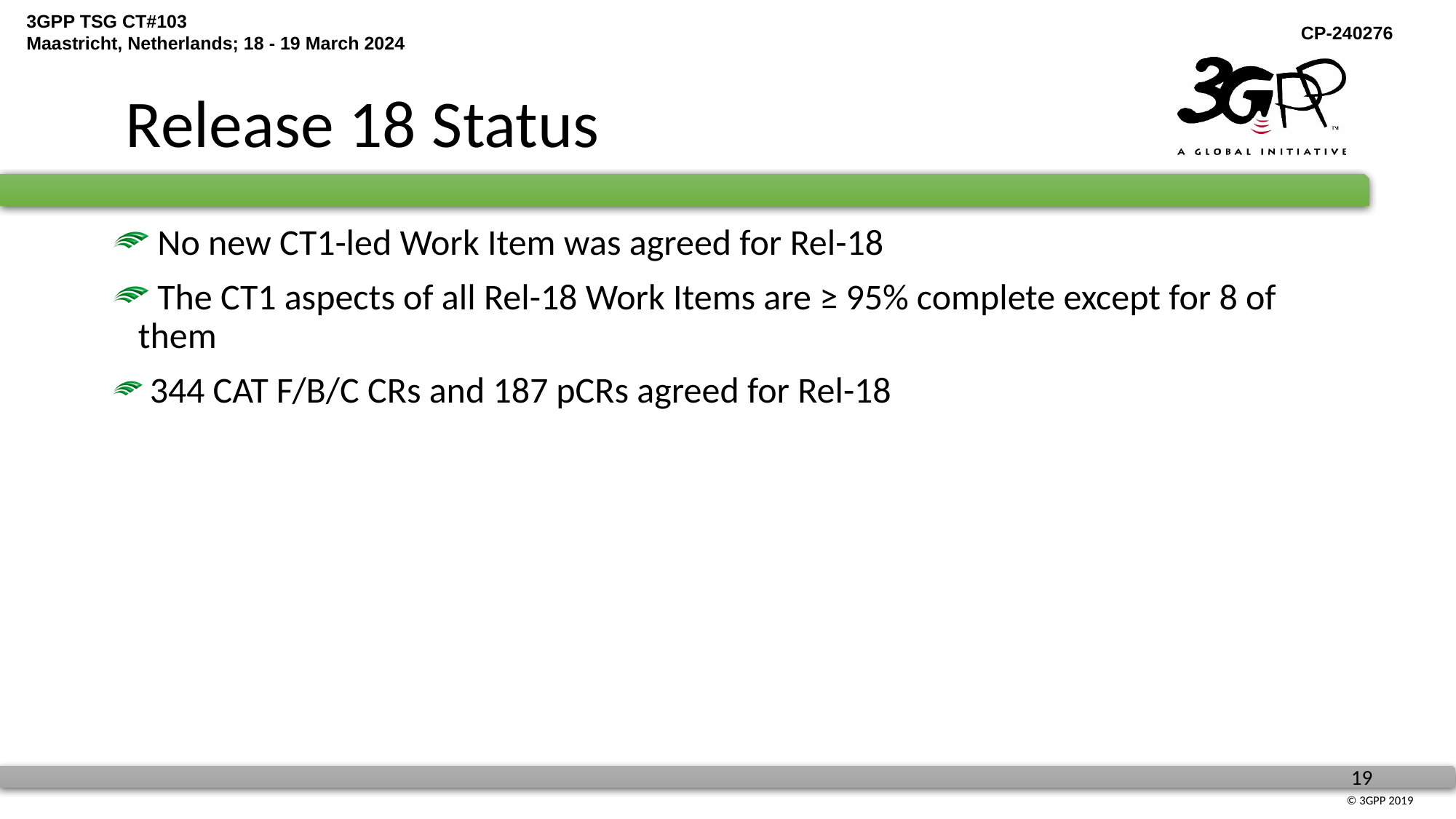

# Release 18 Status
 No new CT1-led Work Item was agreed for Rel-18
 The CT1 aspects of all Rel-18 Work Items are ≥ 95% complete except for 8 of them
 344 CAT F/B/C CRs and 187 pCRs agreed for Rel-18